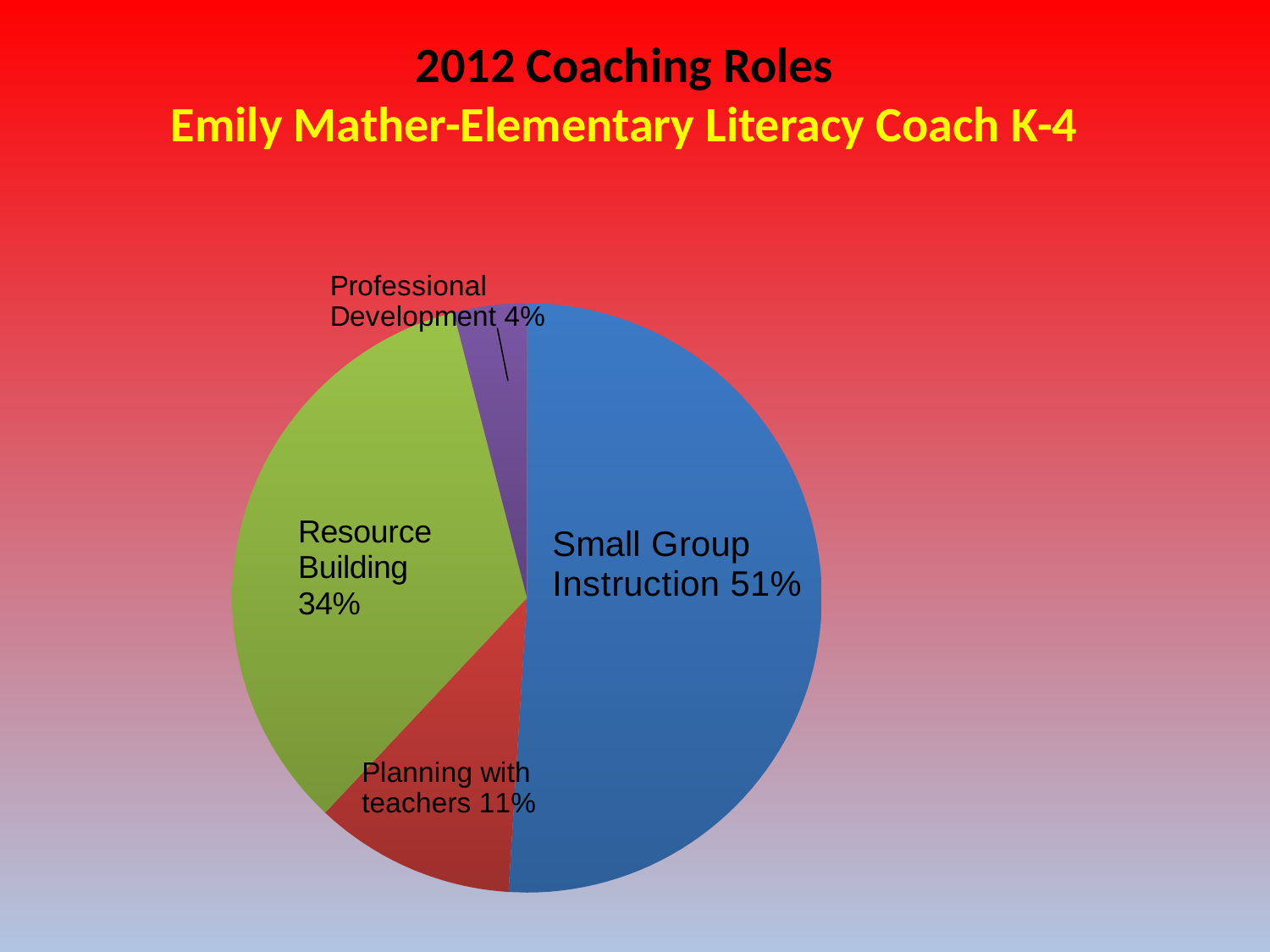

# 2012 Coaching Roles Emily Mather-Elementary Literacy Coach K-4

### Chart

| Category | Sales |
|---|---|
| Small Group Inst. | 0.51 |
| Planning with teachers | 0.11 |
| Resource Building | 0.34 |
| Prof. Develop | 0.04 |